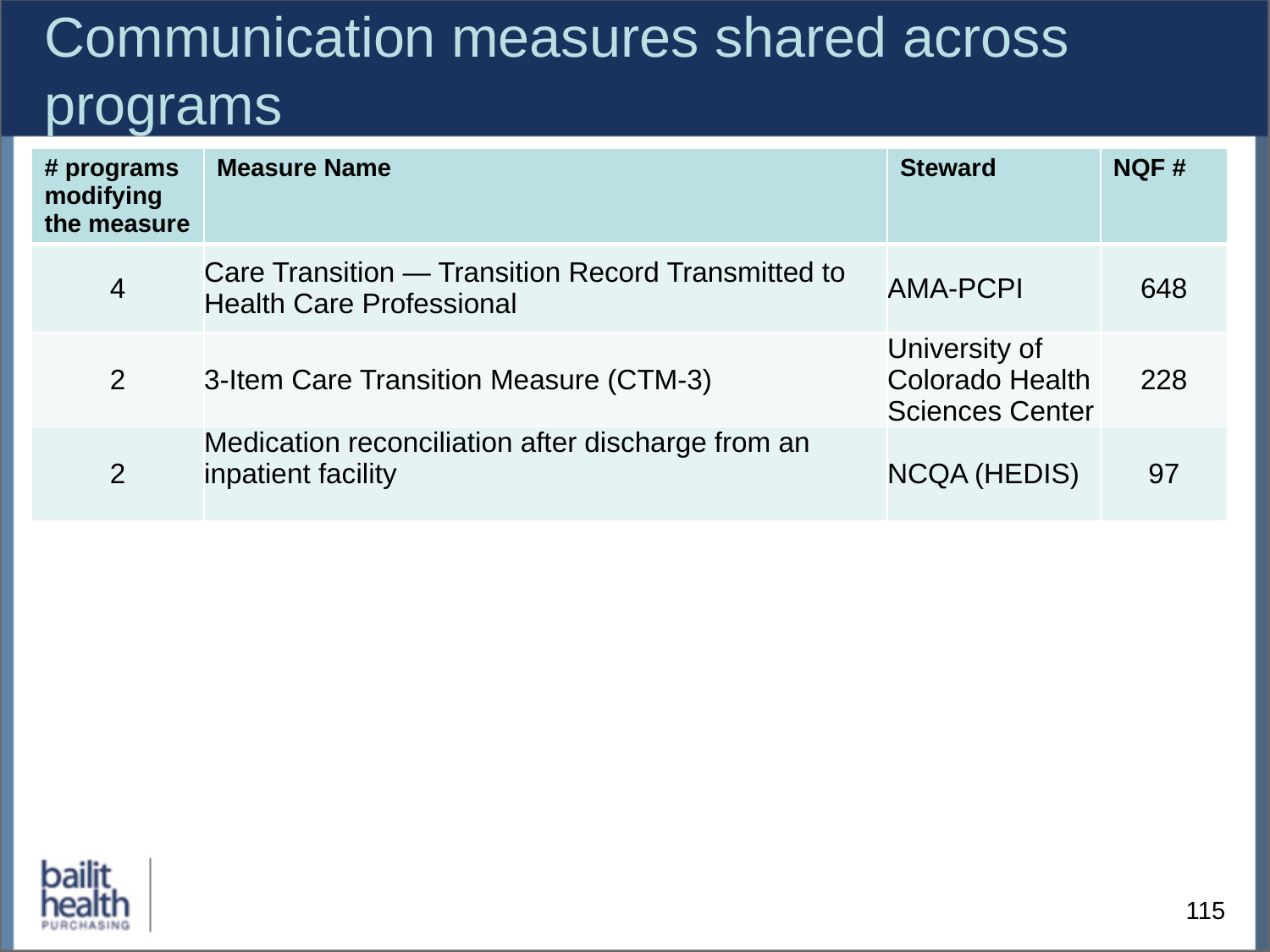

# Communication measures shared across programs
| # programs modifying the measure | Measure Name | Steward | NQF # |
| --- | --- | --- | --- |
| 4 | Care Transition — Transition Record Transmitted to Health Care Professional | AMA-PCPI | 648 |
| 2 | 3-Item Care Transition Measure (CTM-3) | University of Colorado Health Sciences Center | 228 |
| 2 | Medication reconciliation after discharge from an inpatient facility | NCQA (HEDIS) | 97 |
115